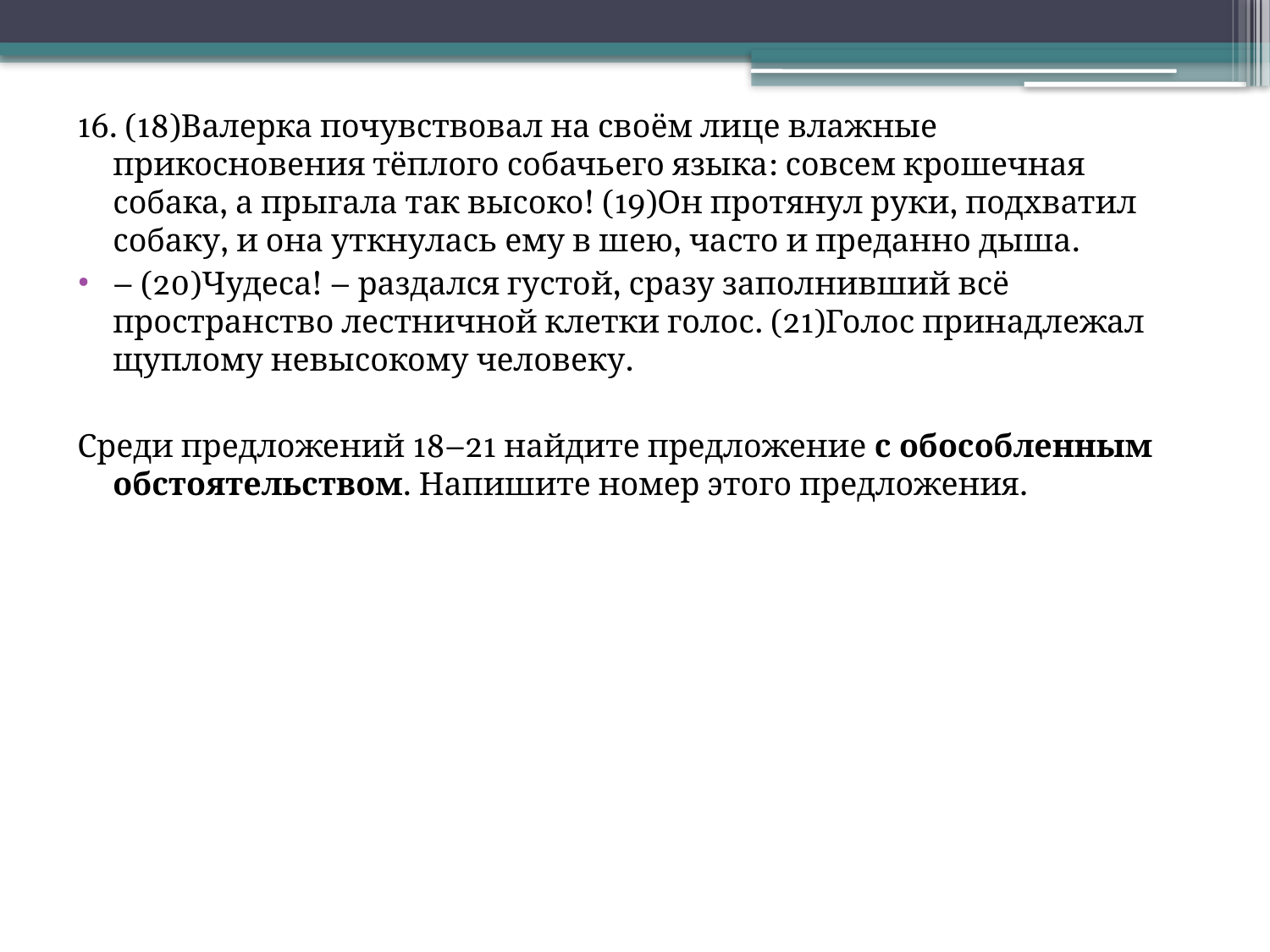

16. (18)Валерка почувствовал на своём лице влажные прикосновения тёплого собачьего языка: совсем крошечная собака, а прыгала так высоко! (19)Он протянул руки, подхватил собаку, и она уткнулась ему в шею, часто и преданно дыша.
– (20)Чудеса! – раздался густой, сразу заполнивший всё пространство лестничной клетки голос. (21)Голос принадлежал щуплому невысокому человеку.

Среди предложений 18–21 найдите предложение с обособленным обстоятельством. Напишите номер этого предложения.